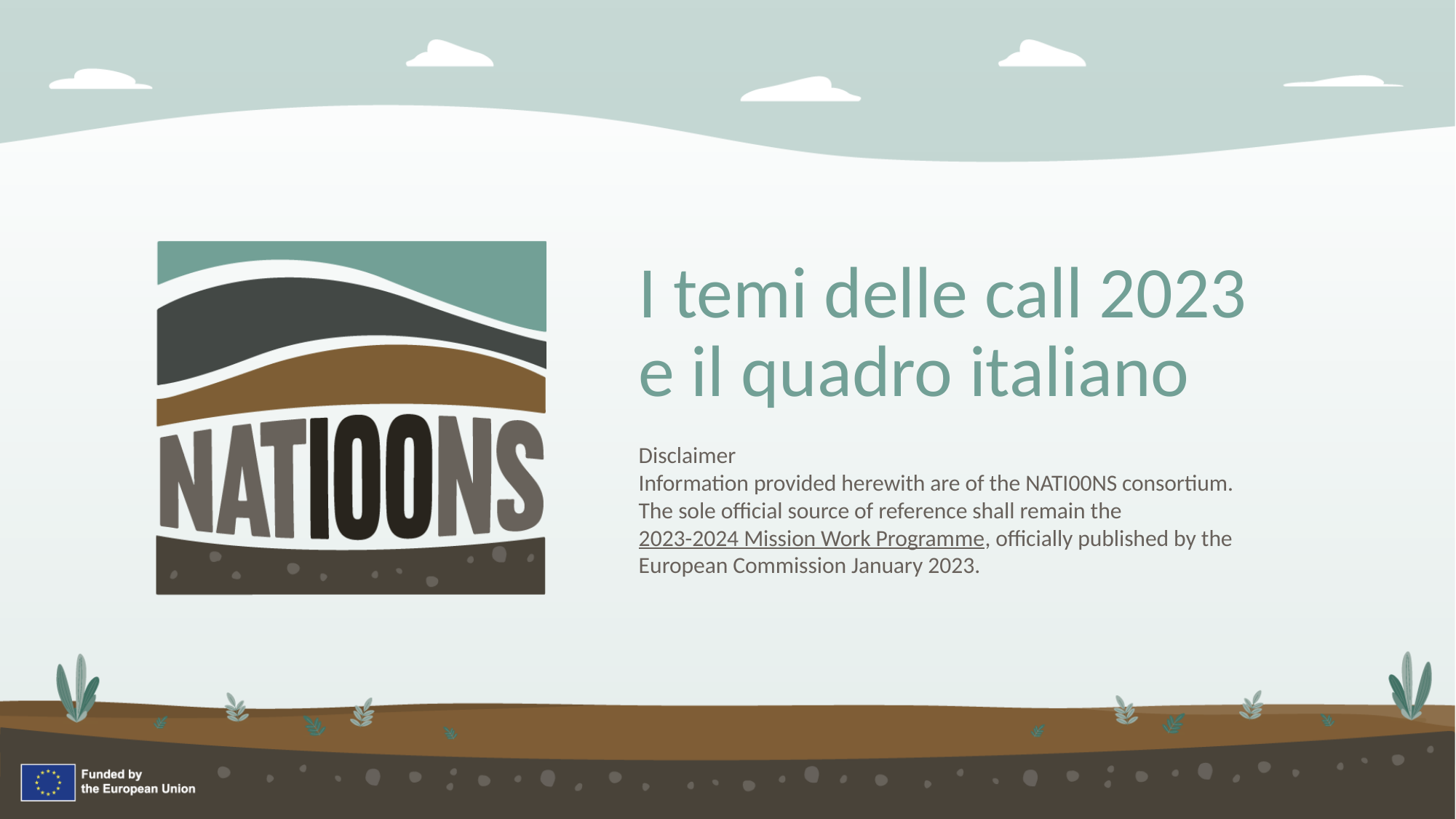

# I temi delle call 2023 e il quadro italiano
Disclaimer
Information provided herewith are of the NATI00NS consortium.
The sole official source of reference shall remain the 2023-2024 Mission Work Programme, officially published by the European Commission January 2023.